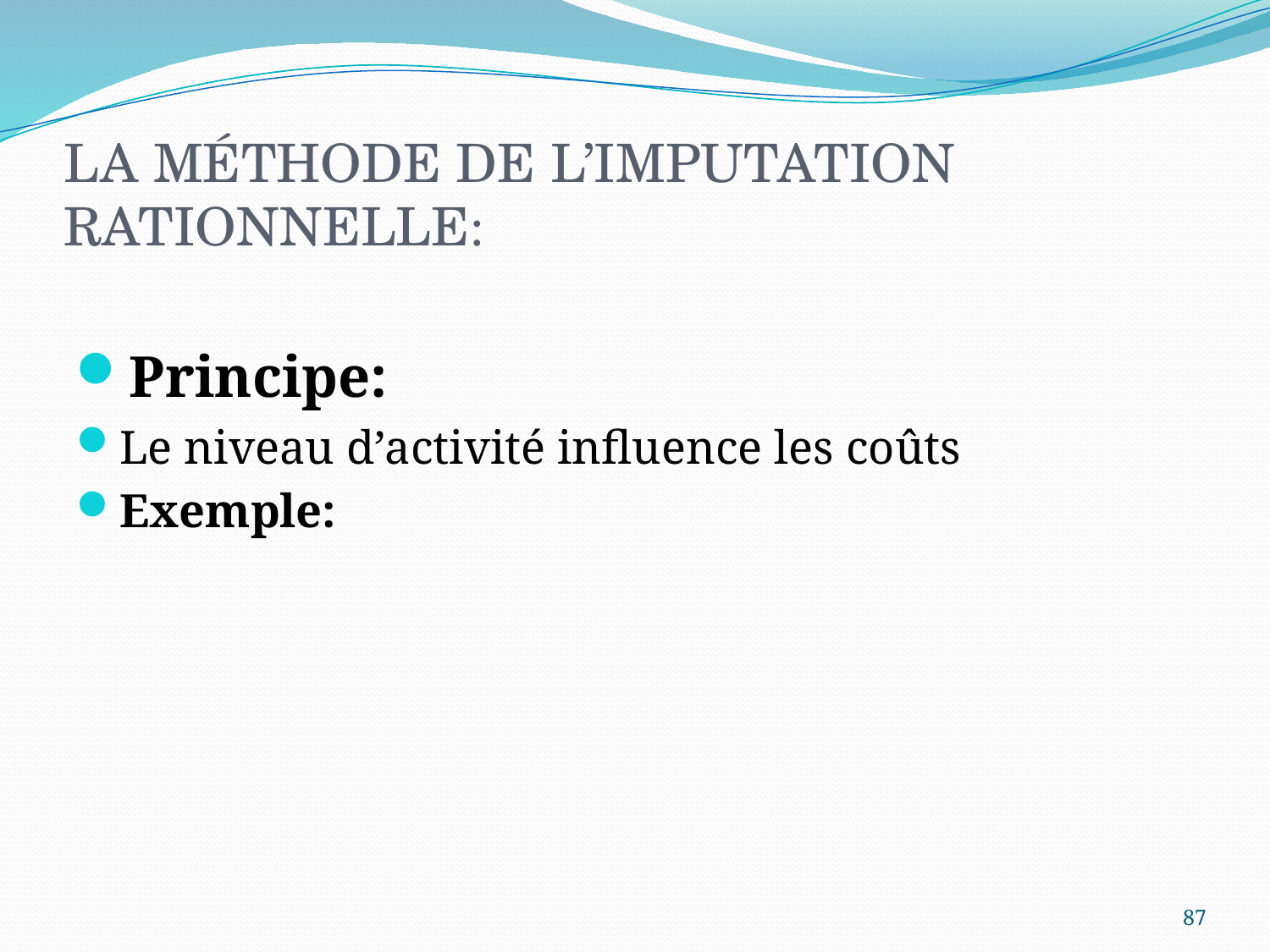

# La méthode de l’imputation rationnelle:

Principe:
Le niveau d’activité influence les coûts
Exemple:

87